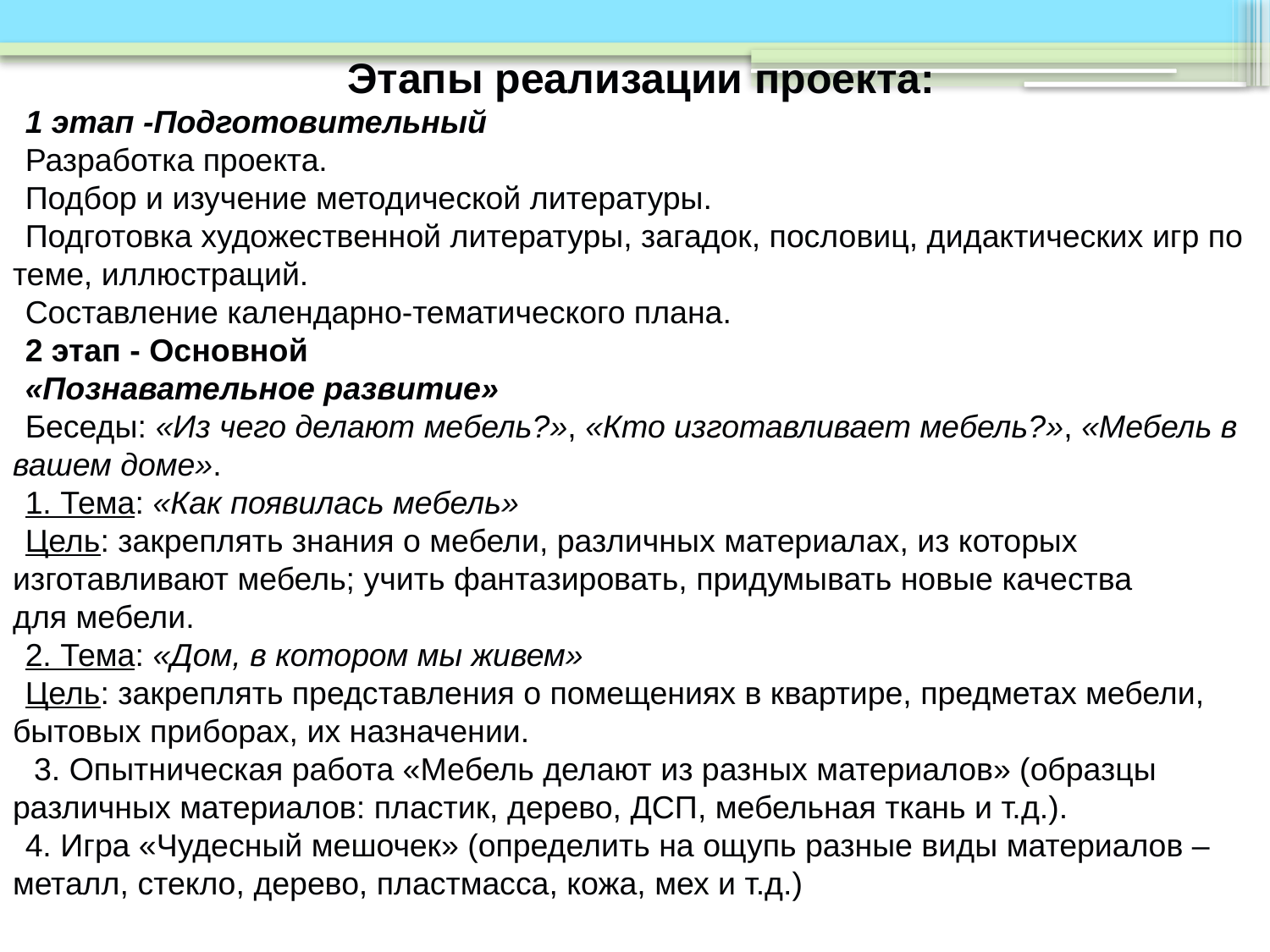

Этапы реализации проекта:
1 этап -Подготовительный
Разработка проекта.
Подбор и изучение методической литературы.
Подготовка художественной литературы, загадок, пословиц, дидактических игр по теме, иллюстраций.
Составление календарно-тематического плана.
2 этап - Основной
«Познавательное развитие»
Беседы: «Из чего делают мебель?», «Кто изготавливает мебель?», «Мебель в вашем доме».
1. Тема: «Как появилась мебель»
Цель: закреплять знания о мебели, различных материалах, из которых изготавливают мебель; учить фантазировать, придумывать новые качества для мебели.
2. Тема: «Дом, в котором мы живем»
Цель: закреплять представления о помещениях в квартире, предметах мебели, бытовых приборах, их назначении.
 3. Опытническая работа «Мебель делают из разных материалов» (образцы различных материалов: пластик, дерево, ДСП, мебельная ткань и т.д.).
4. Игра «Чудесный мешочек» (определить на ощупь разные виды материалов – металл, стекло, дерево, пластмасса, кожа, мех и т.д.)